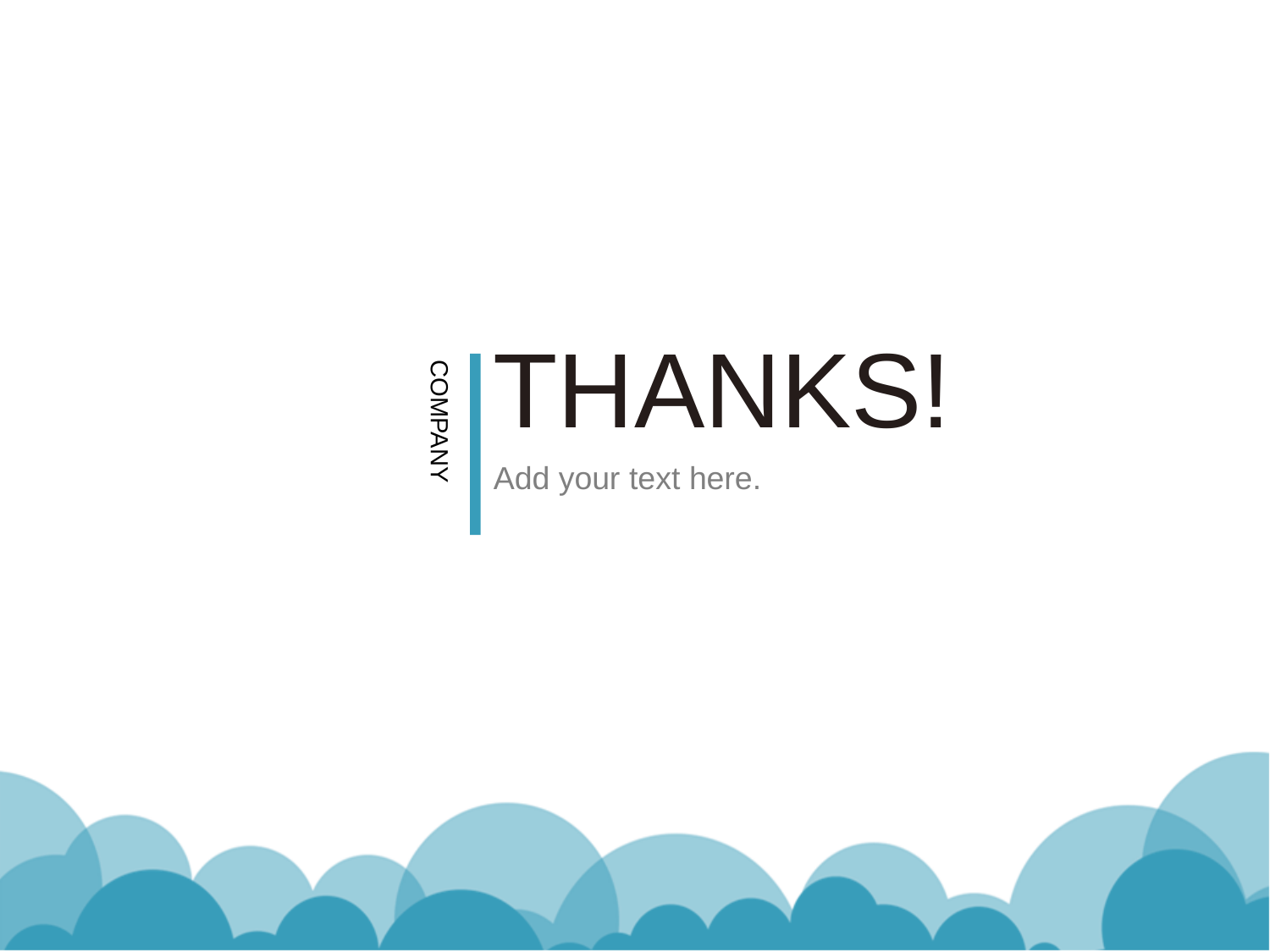

# THANKS!
COMPANY

Add your text here.